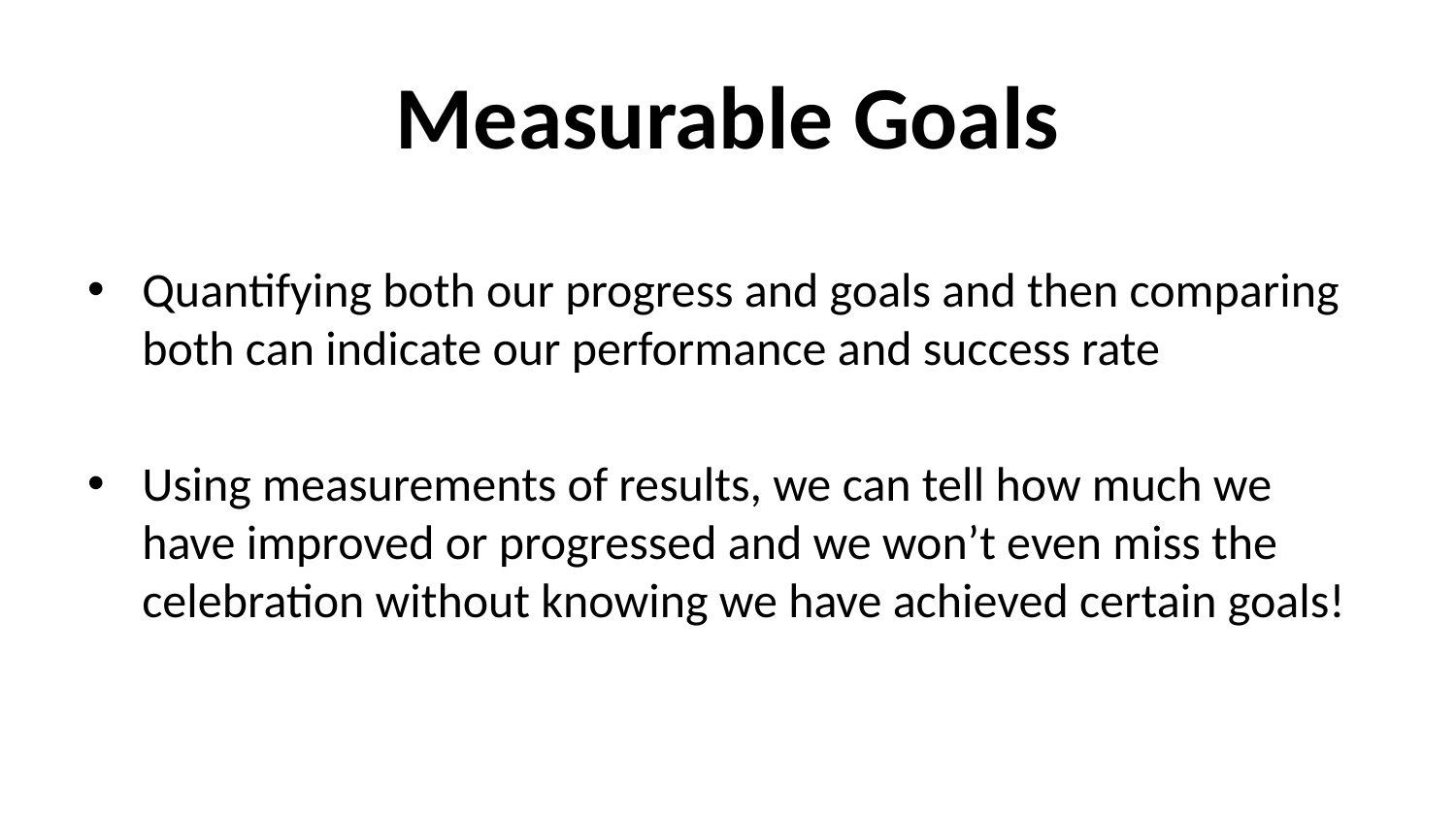

# Measurable Goals
Quantifying both our progress and goals and then comparing both can indicate our performance and success rate

Using measurements of results, we can tell how much we have improved or progressed and we won’t even miss the celebration without knowing we have achieved certain goals!